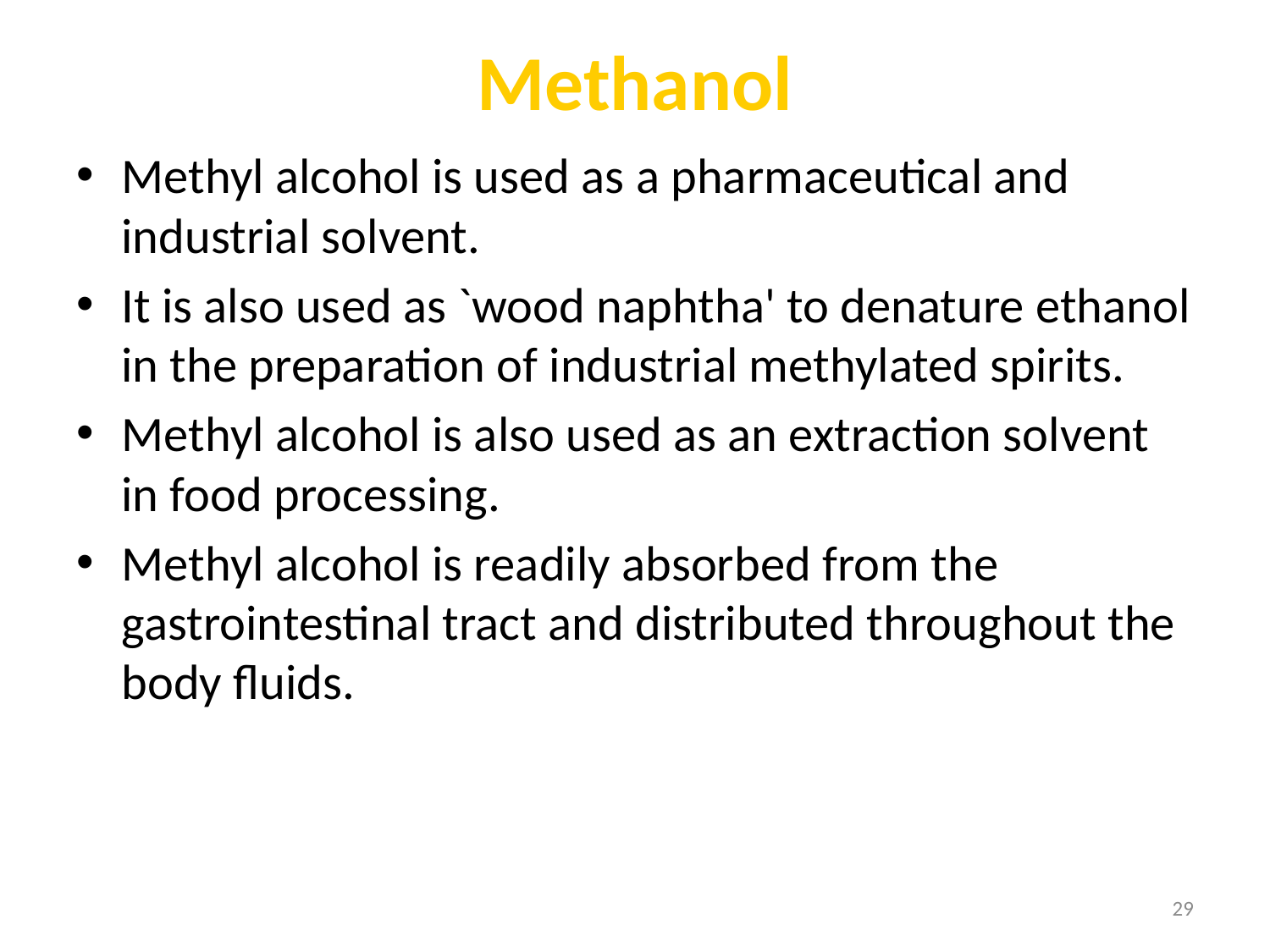

# Methanol
Methyl alcohol is used as a pharmaceutical and industrial solvent.
It is also used as `wood naphtha' to denature ethanol in the preparation of industrial methylated spirits.
Methyl alcohol is also used as an extraction solvent in food processing.
Methyl alcohol is readily absorbed from the gastrointestinal tract and distributed throughout the body fluids.

29